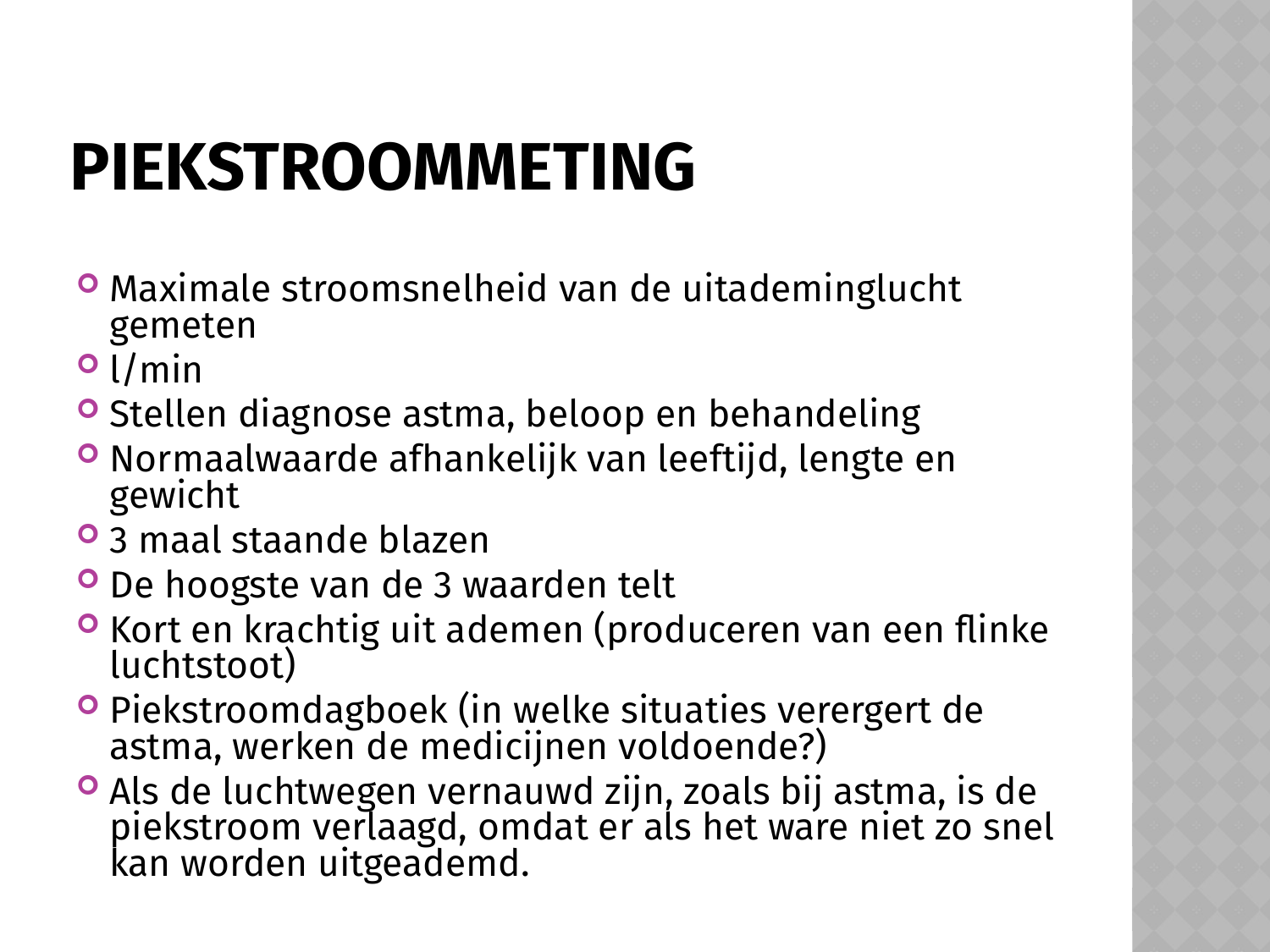

# Piekstroommeting

Maximale stroomsnelheid van de uitademinglucht gemeten
l/min
Stellen diagnose astma, beloop en behandeling
Normaalwaarde afhankelijk van leeftijd, lengte en gewicht
3 maal staande blazen
De hoogste van de 3 waarden telt
Kort en krachtig uit ademen (produceren van een flinke luchtstoot)
Piekstroomdagboek (in welke situaties verergert de astma, werken de medicijnen voldoende?)
Als de luchtwegen vernauwd zijn, zoals bij astma, is de piekstroom verlaagd, omdat er als het ware niet zo snel kan worden uitgeademd.